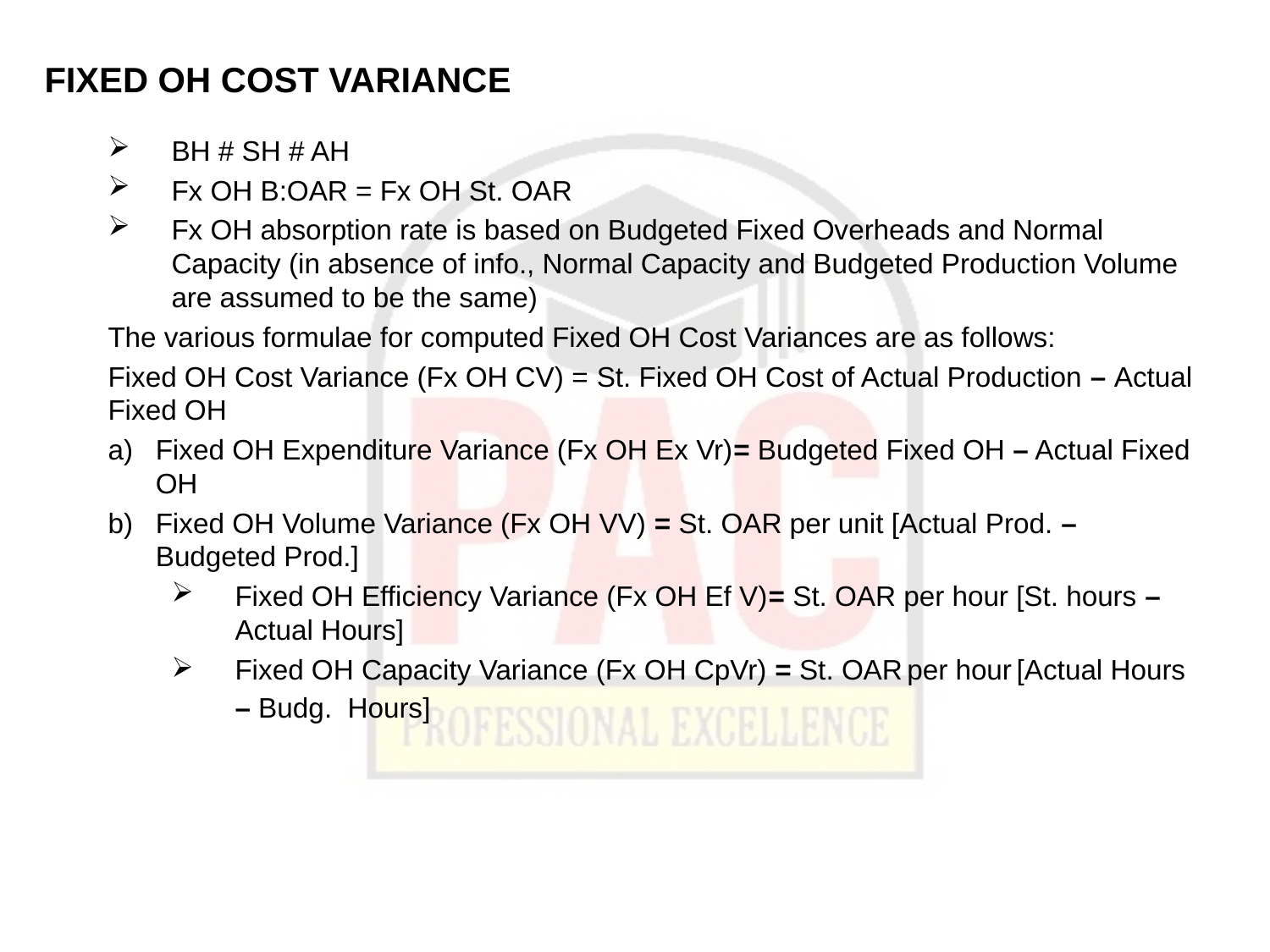

# FIXED OH COST VARIANCE
BH # SH # AH
Fx OH B:OAR = Fx OH St. OAR
Fx OH absorption rate is based on Budgeted Fixed Overheads and Normal Capacity (in absence of info., Normal Capacity and Budgeted Production Volume are assumed to be the same)
The various formulae for computed Fixed OH Cost Variances are as follows:
Fixed OH Cost Variance (Fx OH CV) = St. Fixed OH Cost of Actual Production – Actual Fixed OH
Fixed OH Expenditure Variance (Fx OH Ex Vr)= Budgeted Fixed OH – Actual Fixed OH
Fixed OH Volume Variance (Fx OH VV) = St. OAR per unit [Actual Prod. – Budgeted Prod.]
Fixed OH Efficiency Variance (Fx OH Ef V)= St. OAR per hour [St. hours – Actual Hours]
Fixed OH Capacity Variance (Fx OH CpVr) = St. OAR per hour [Actual Hours – Budg.  Hours]